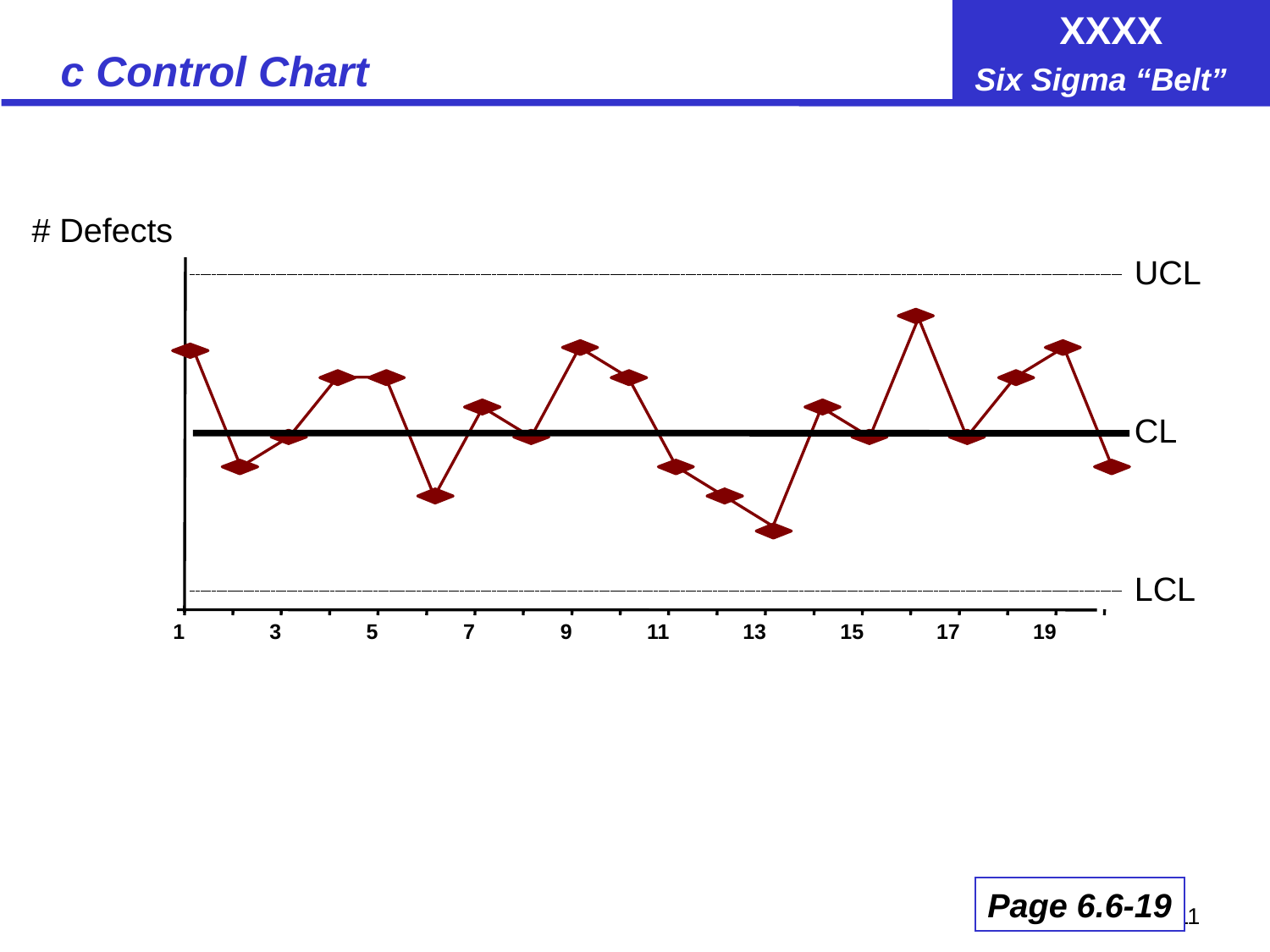

# c Control Chart
# Defects

UCL

CL

LCL

1
3
5
7
9
11
13
15
17
19
Page 6.6-19